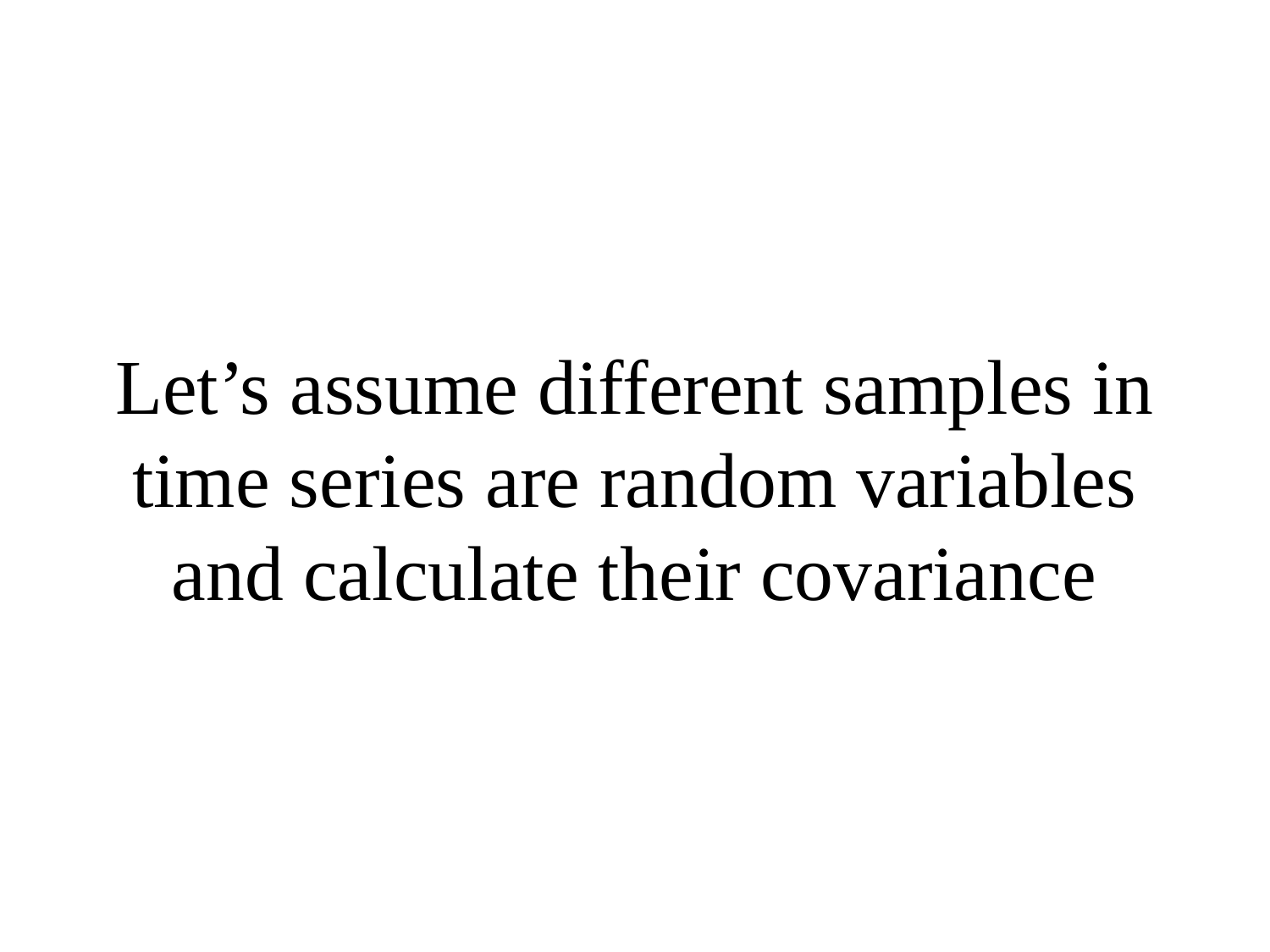

# Let’s assume different samples in time series are random variables and calculate their covariance